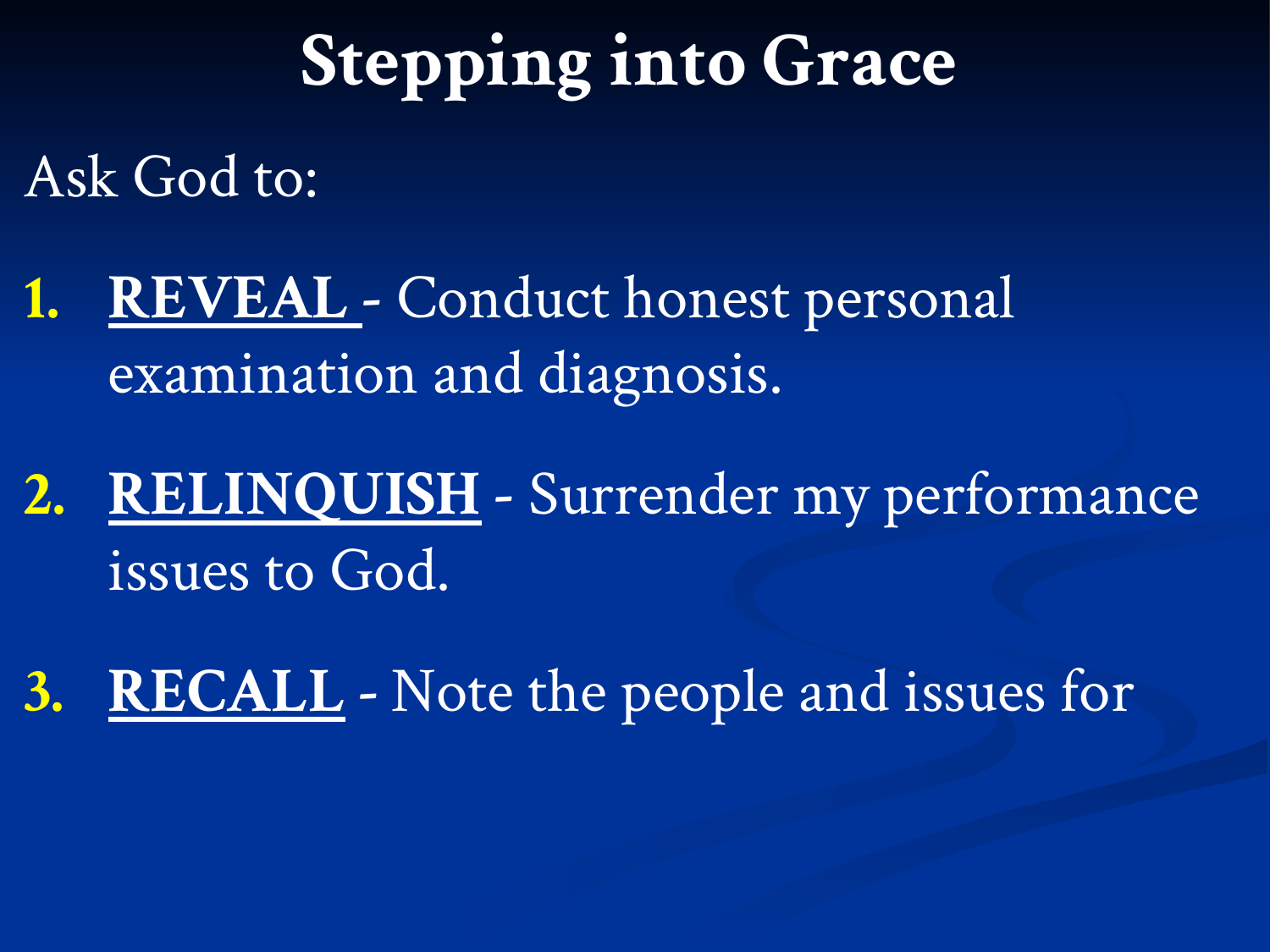

# Stepping into Grace
Ask God to:
REVEAL - Conduct honest personal examination and diagnosis.
RELINQUISH - Surrender my performance issues to God.
RECALL - Note the people and issues for